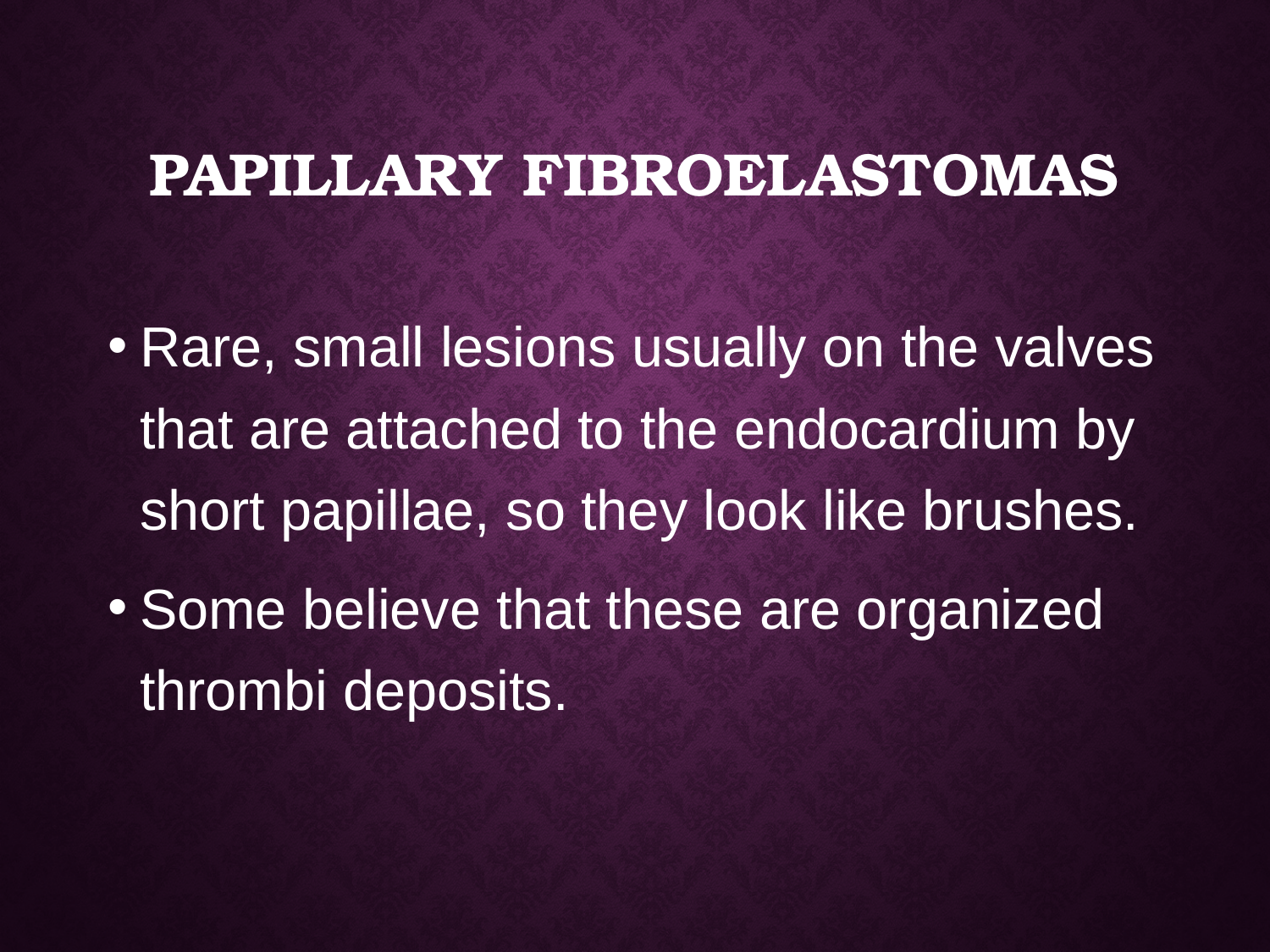

# Papillary fibroelastomas
Rare, small lesions usually on the valves that are attached to the endocardium by short papillae, so they look like brushes.
Some believe that these are organized thrombi deposits.